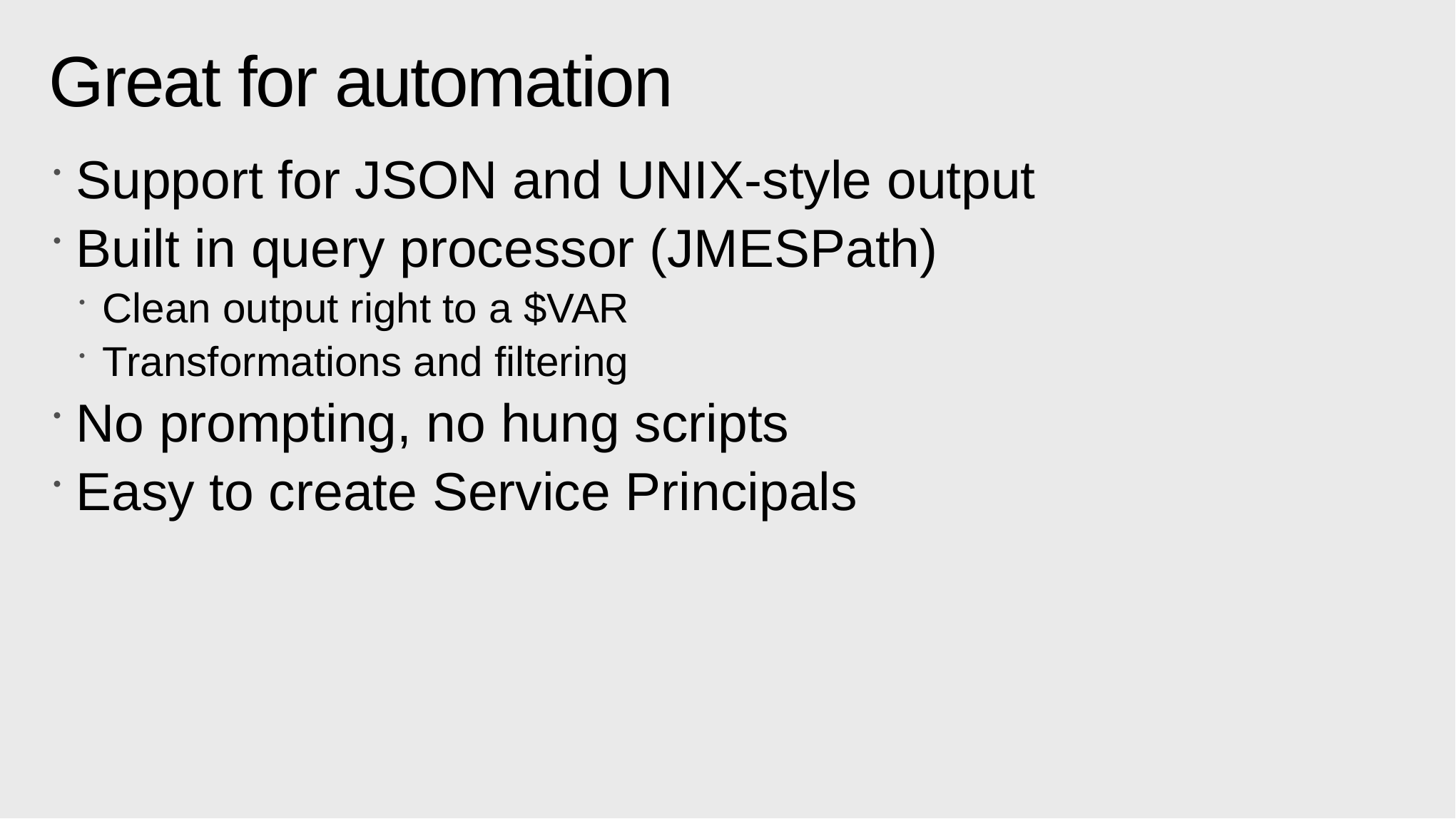

# Great for automation
Support for JSON and UNIX-style output
Built in query processor (JMESPath)
Clean output right to a $VAR
Transformations and filtering
No prompting, no hung scripts
Easy to create Service Principals